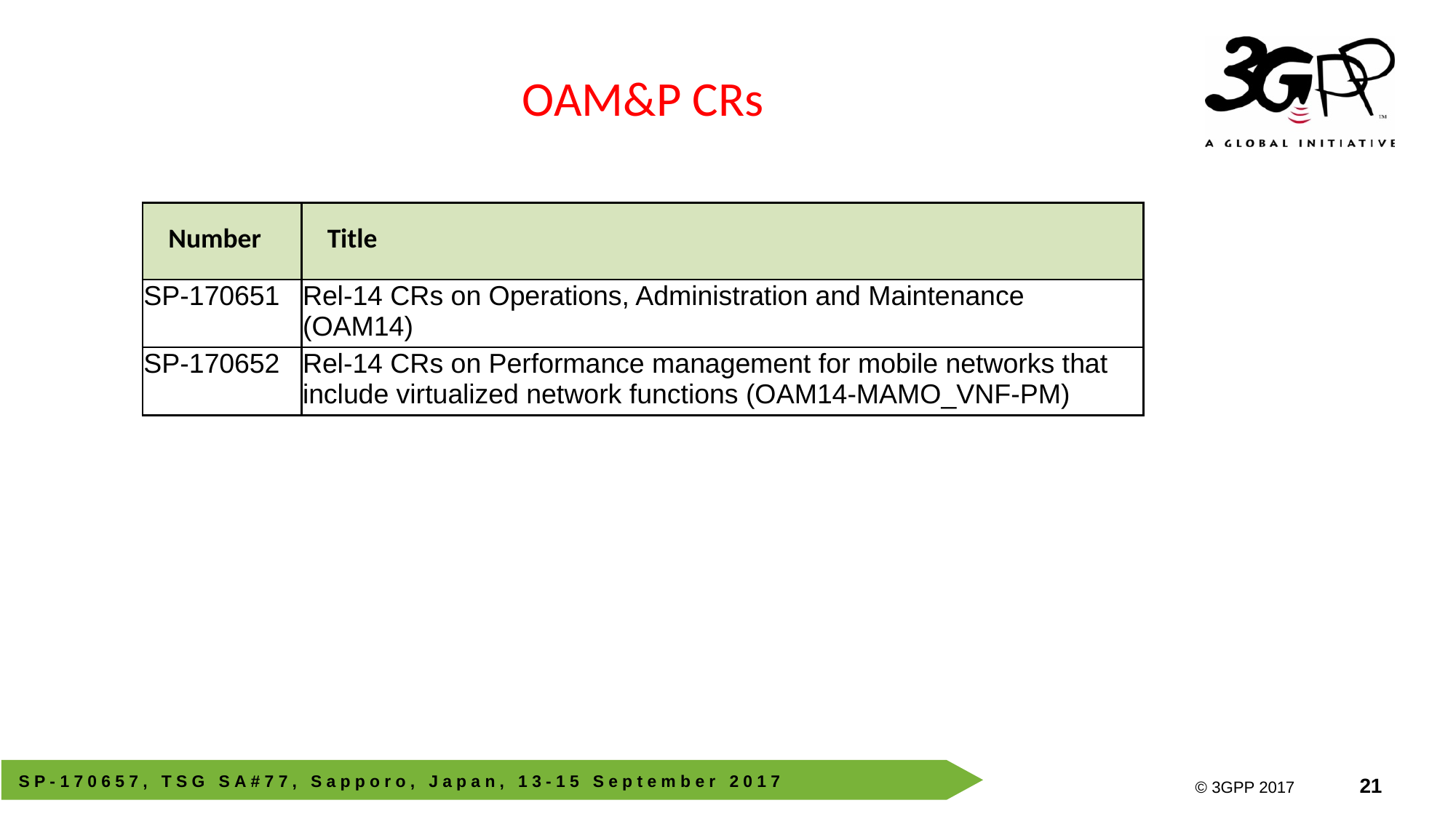

OAM&P CRs
| Number | Title |
| --- | --- |
| SP-170651 | Rel-14 CRs on Operations, Administration and Maintenance (OAM14) |
| SP-170652 | Rel-14 CRs on Performance management for mobile networks that include virtualized network functions (OAM14-MAMO\_VNF-PM) |